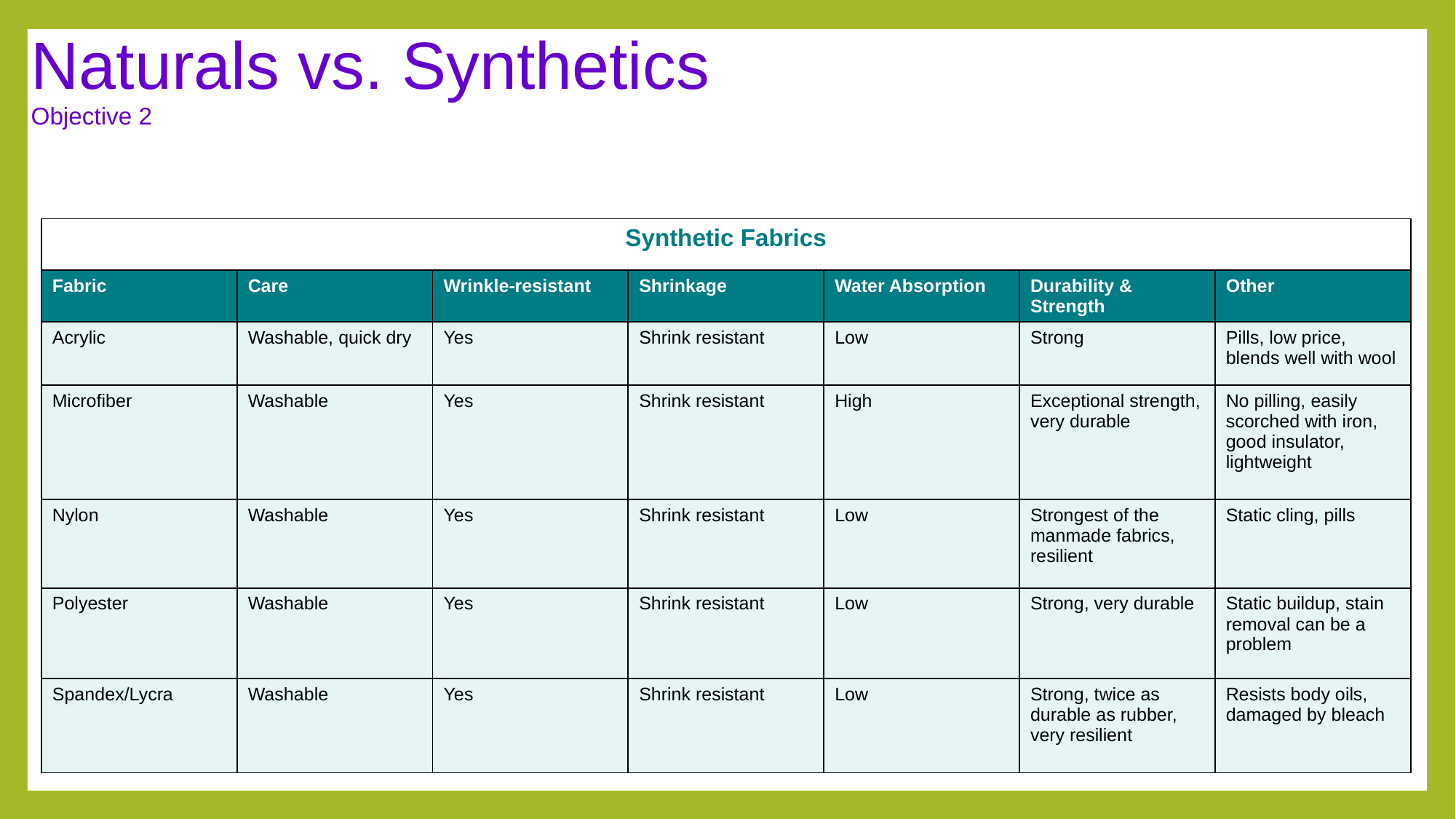

# Naturals vs. Synthetics Objective 2
| Synthetic Fabrics |  |  |  |  |  |  |
| --- | --- | --- | --- | --- | --- | --- |
| Fabric | Care | Wrinkle-resistant | Shrinkage | Water Absorption | Durability & Strength | Other |
| Acrylic | Washable, quick dry | Yes | Shrink resistant | Low | Strong | Pills, low price, blends well with wool |
| Microfiber | Washable | Yes | Shrink resistant | High | Exceptional strength, very durable | No pilling, easily scorched with iron, good insulator, lightweight |
| Nylon | Washable | Yes | Shrink resistant | Low | Strongest of the manmade fabrics, resilient | Static cling, pills |
| Polyester | Washable | Yes | Shrink resistant | Low | Strong, very durable | Static buildup, stain removal can be a problem |
| Spandex/Lycra | Washable | Yes | Shrink resistant | Low | Strong, twice as durable as rubber, very resilient | Resists body oils, damaged by bleach |